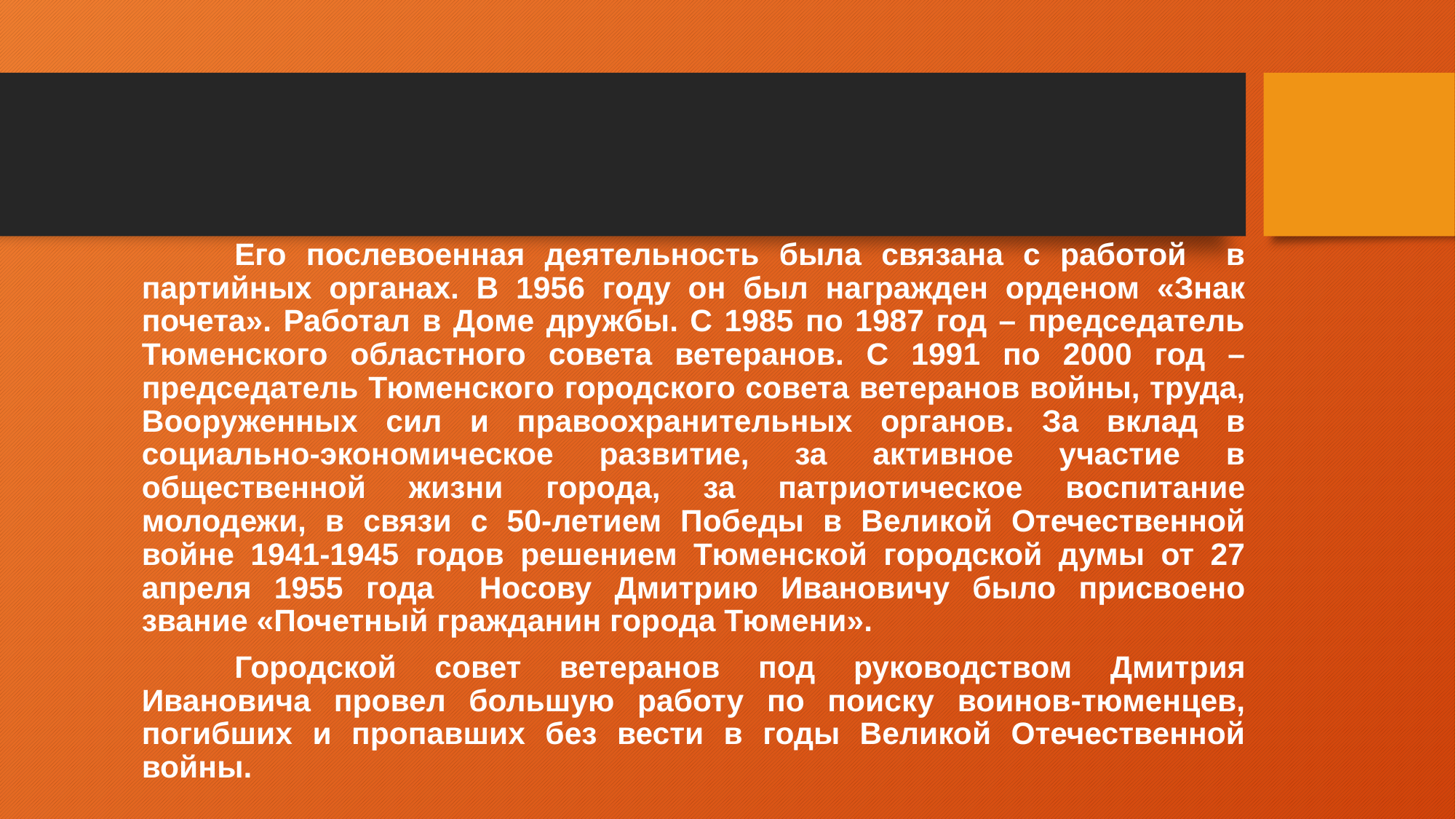

Его послевоенная деятельность была связана с работой  в партийных органах. В 1956 году он был награжден орденом «Знак почета». Работал в Доме дружбы. С 1985 по 1987 год – председатель Тюменского областного совета ветеранов. С 1991 по 2000 год – председатель Тюменского городского совета ветеранов войны, труда, Вооруженных сил и правоохранительных органов. За вклад в социально-экономическое развитие, за активное участие в общественной жизни города, за патриотическое воспитание молодежи, в связи с 50-летием Победы в Великой Отечественной войне 1941-1945 годов решением Тюменской городской думы от 27 апреля 1955 года  Носову Дмитрию Ивановичу было присвоено звание «Почетный гражданин города Тюмени».
	Городской совет ветеранов под руководством Дмитрия Ивановича провел большую работу по поиску воинов-тюменцев, погибших и пропавших без вести в годы Великой Отечественной войны.